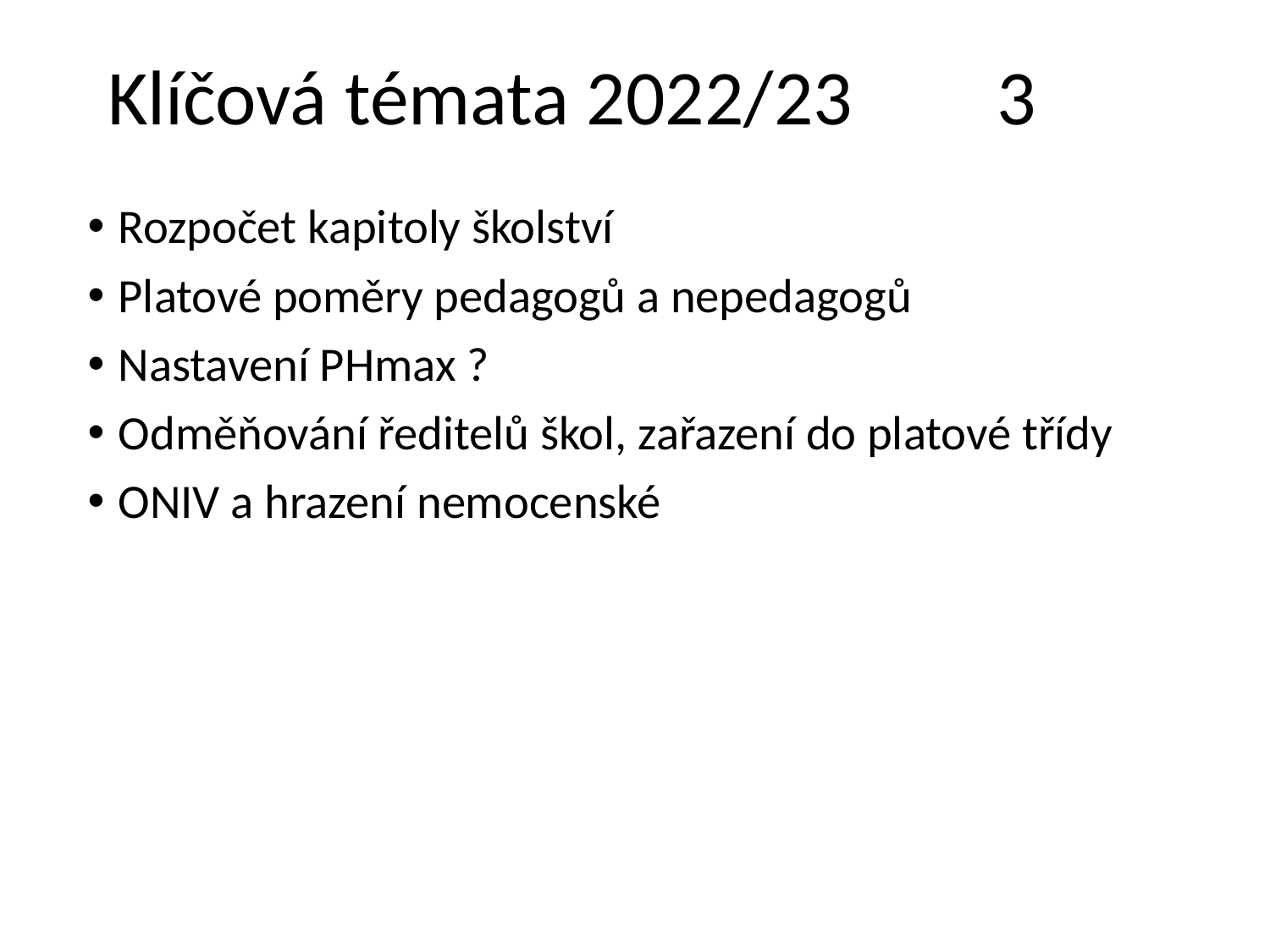

# Klíčová témata 2022/23		3
Rozpočet kapitoly školství
Platové poměry pedagogů a nepedagogů
Nastavení PHmax ?
Odměňování ředitelů škol, zařazení do platové třídy
ONIV a hrazení nemocenské